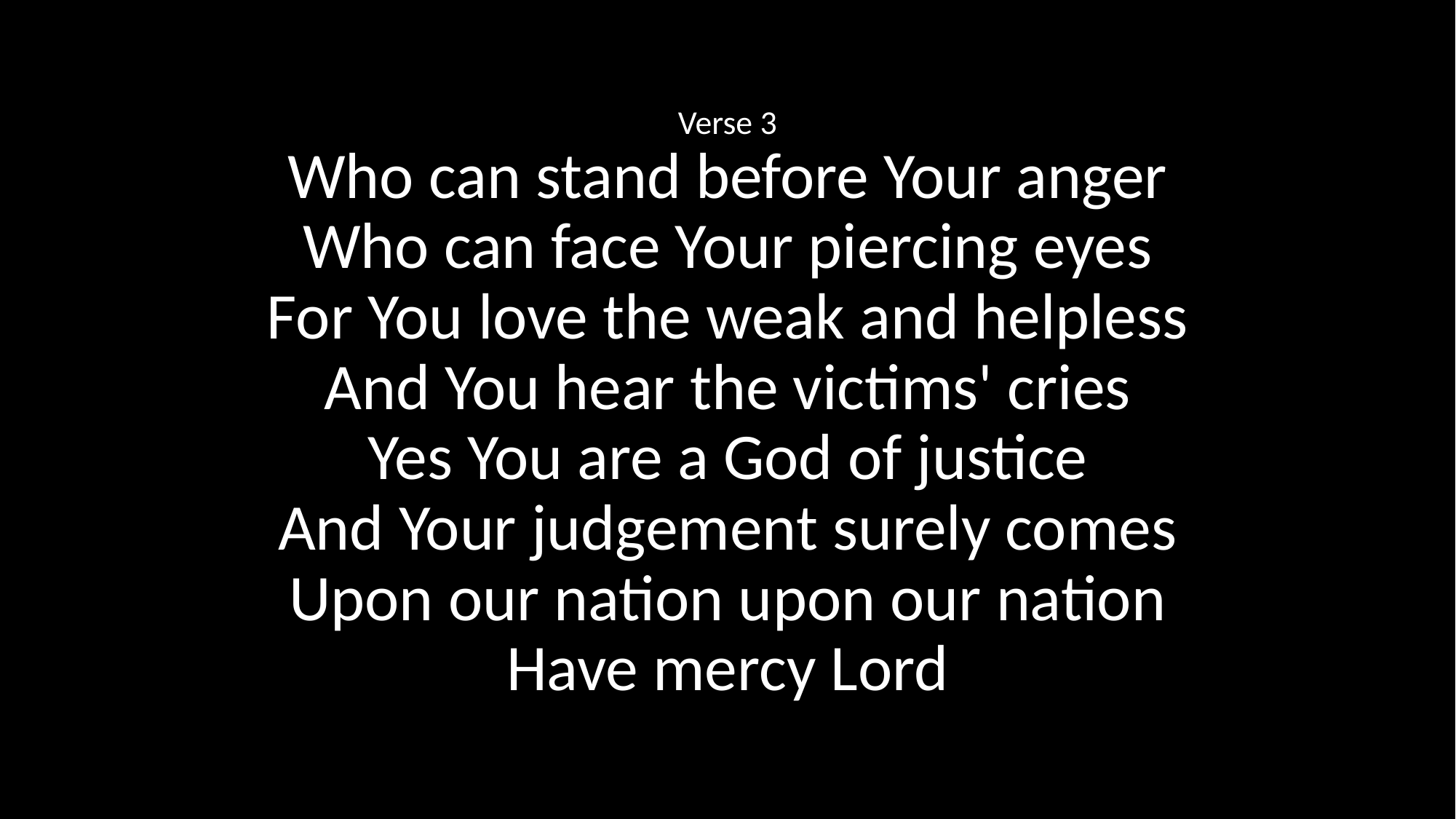

Verse 3
Who can stand before Your anger
Who can face Your piercing eyes
For You love the weak and helpless
And You hear the victims' cries
Yes You are a God of justice
And Your judgement surely comes
Upon our nation upon our nation
Have mercy Lord